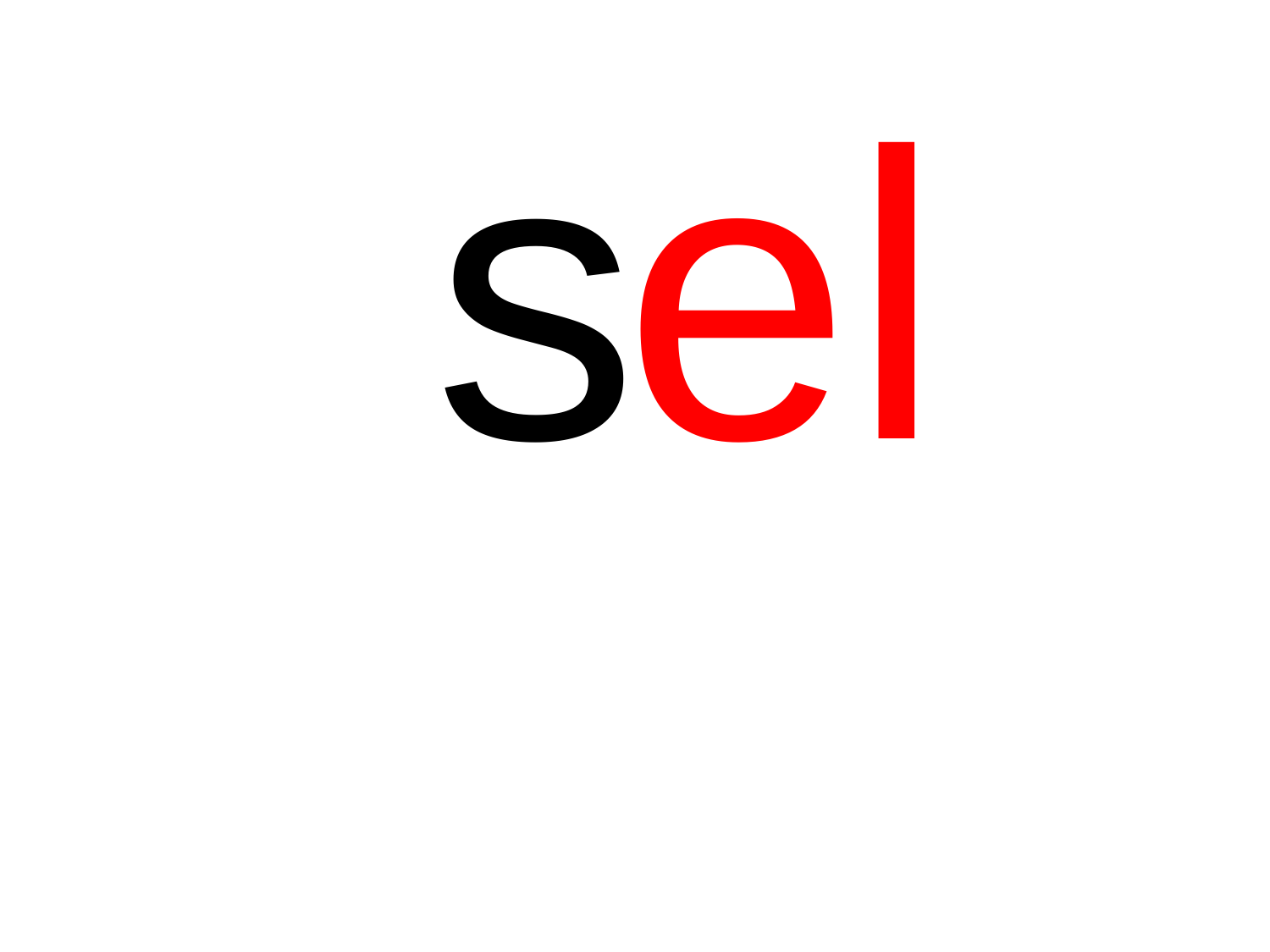

| s |
| --- |
| el |
| --- |